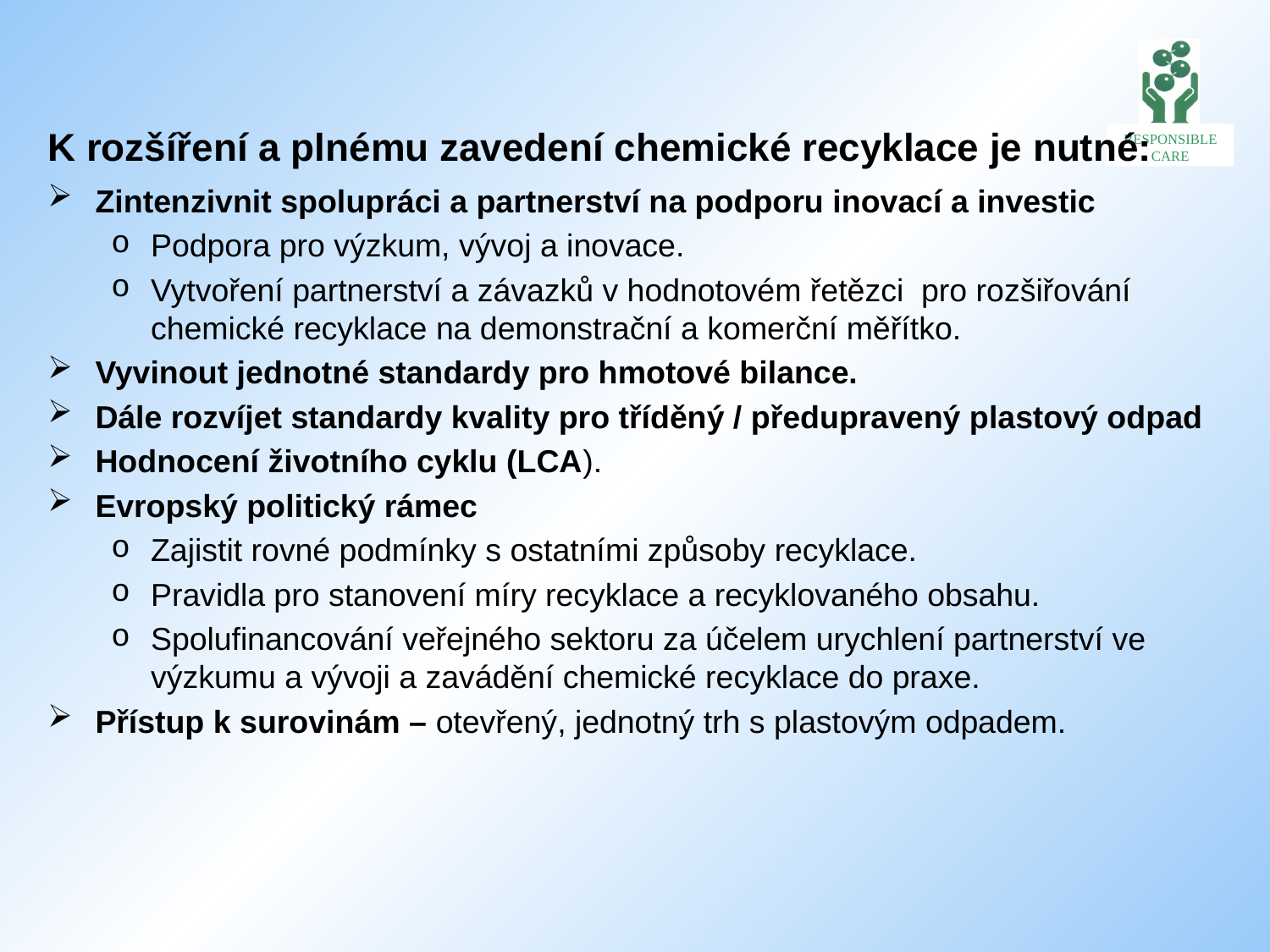

#
K rozšíření a plnému zavedení chemické recyklace je nutné:
Zintenzivnit spolupráci a partnerství na podporu inovací a investic
Podpora pro výzkum, vývoj a inovace.
Vytvoření partnerství a závazků v hodnotovém řetězci  pro rozšiřování chemické recyklace na demonstrační a komerční měřítko.
Vyvinout jednotné standardy pro hmotové bilance.
Dále rozvíjet standardy kvality pro tříděný / předupravený plastový odpad
Hodnocení životního cyklu (LCA).
Evropský politický rámec
Zajistit rovné podmínky s ostatními způsoby recyklace.
Pravidla pro stanovení míry recyklace a recyklovaného obsahu.
Spolufinancování veřejného sektoru za účelem urychlení partnerství ve výzkumu a vývoji a zavádění chemické recyklace do praxe.
Přístup k surovinám – otevřený, jednotný trh s plastovým odpadem.
11